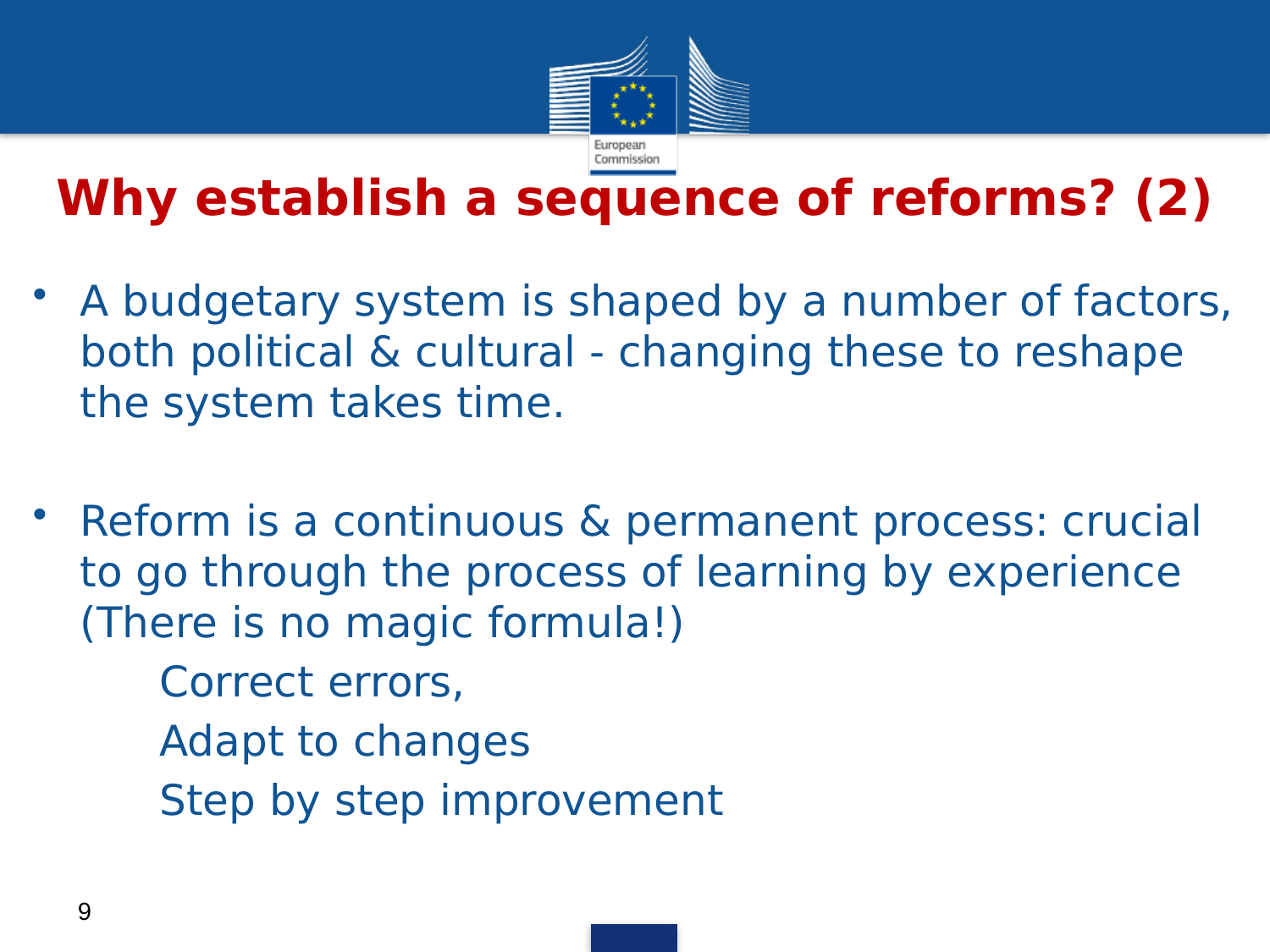

# Why establish a sequence of reforms? (2)
A budgetary system is shaped by a number of factors, both political & cultural - changing these to reshape the system takes time.

Reform is a continuous & permanent process: crucial to go through the process of learning by experience (There is no magic formula!)
Correct errors,
Adapt to changes
Step by step improvement

9